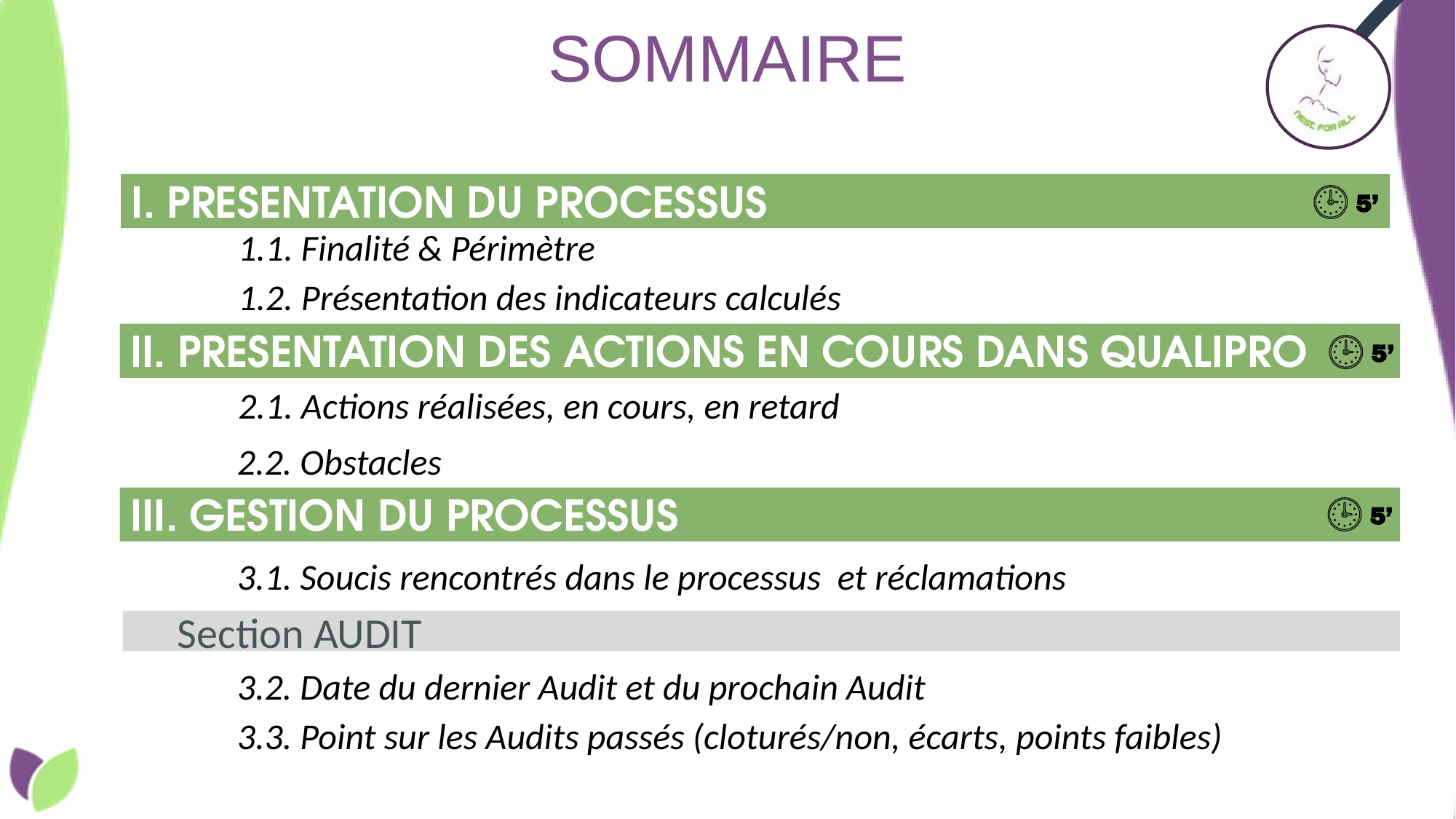

# SOMMAIRE
I. PRESENTATION DU PROCESSUS
5’

 1.1. Finalité & Périmètre
 1.2. Présentation des indicateurs calculés
II. PRESENTATION DES ACTIONS EN COURS DANS QUALIPRO
5’

 2.1. Actions réalisées, en cours, en retard
 2.2. Obstacles
III. GESTION DU PROCESSUS
5’

 3.1. Soucis rencontrés dans le processus  et réclamations
Section AUDIT
 3.2. Date du dernier Audit et du prochain Audit
 3.3. Point sur les Audits passés (cloturés/non, écarts, points faibles)